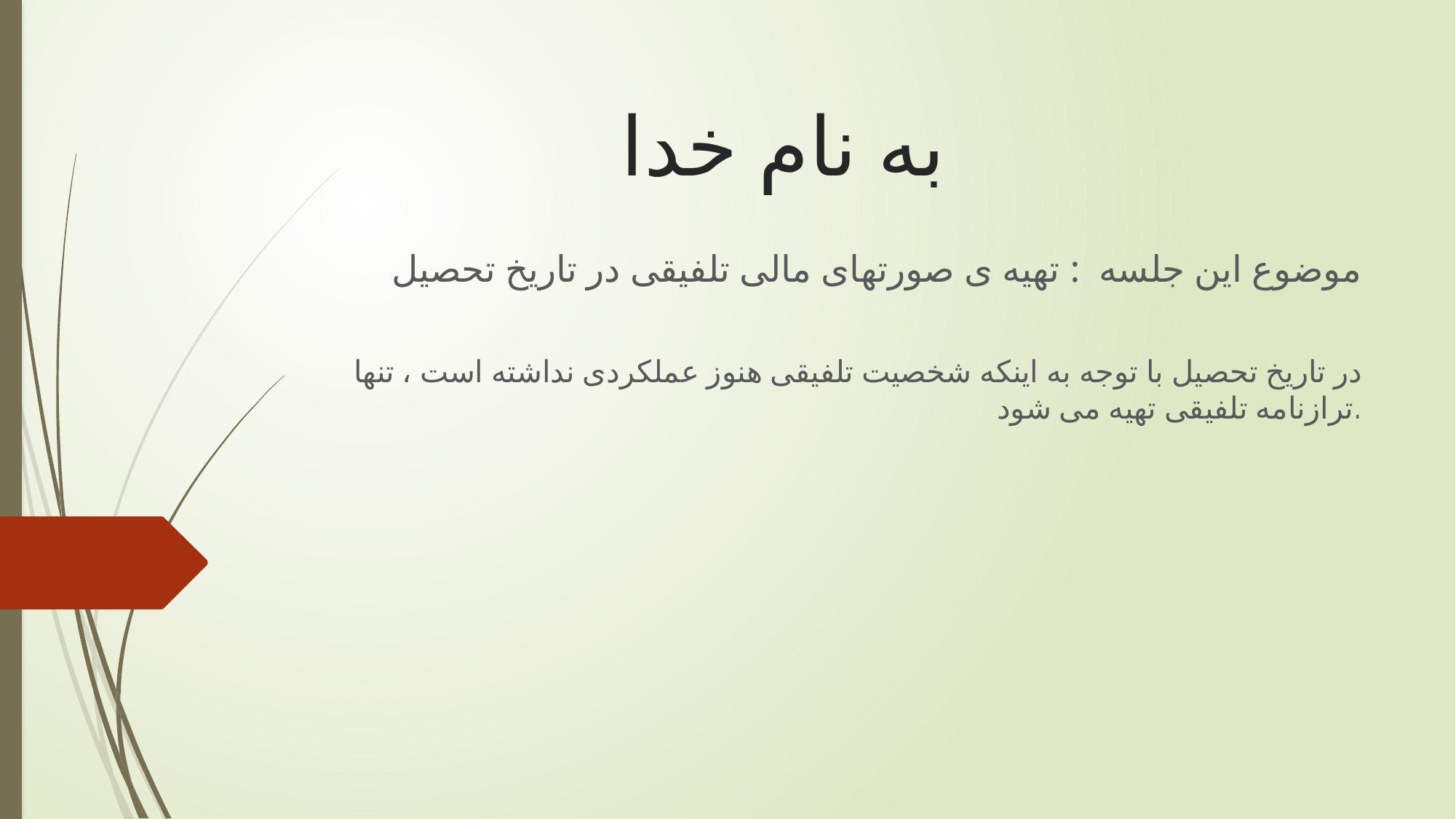

# به نام خدا
موضوع این جلسه  : تهیه ی صورتهای مالی تلفیقی در تاریخ تحصیل

در تاریخ تحصیل با توجه به اینکه شخصیت تلفیقی هنوز عملکردی نداشته است ، تنها ترازنامه تلفیقی تهیه می شود.